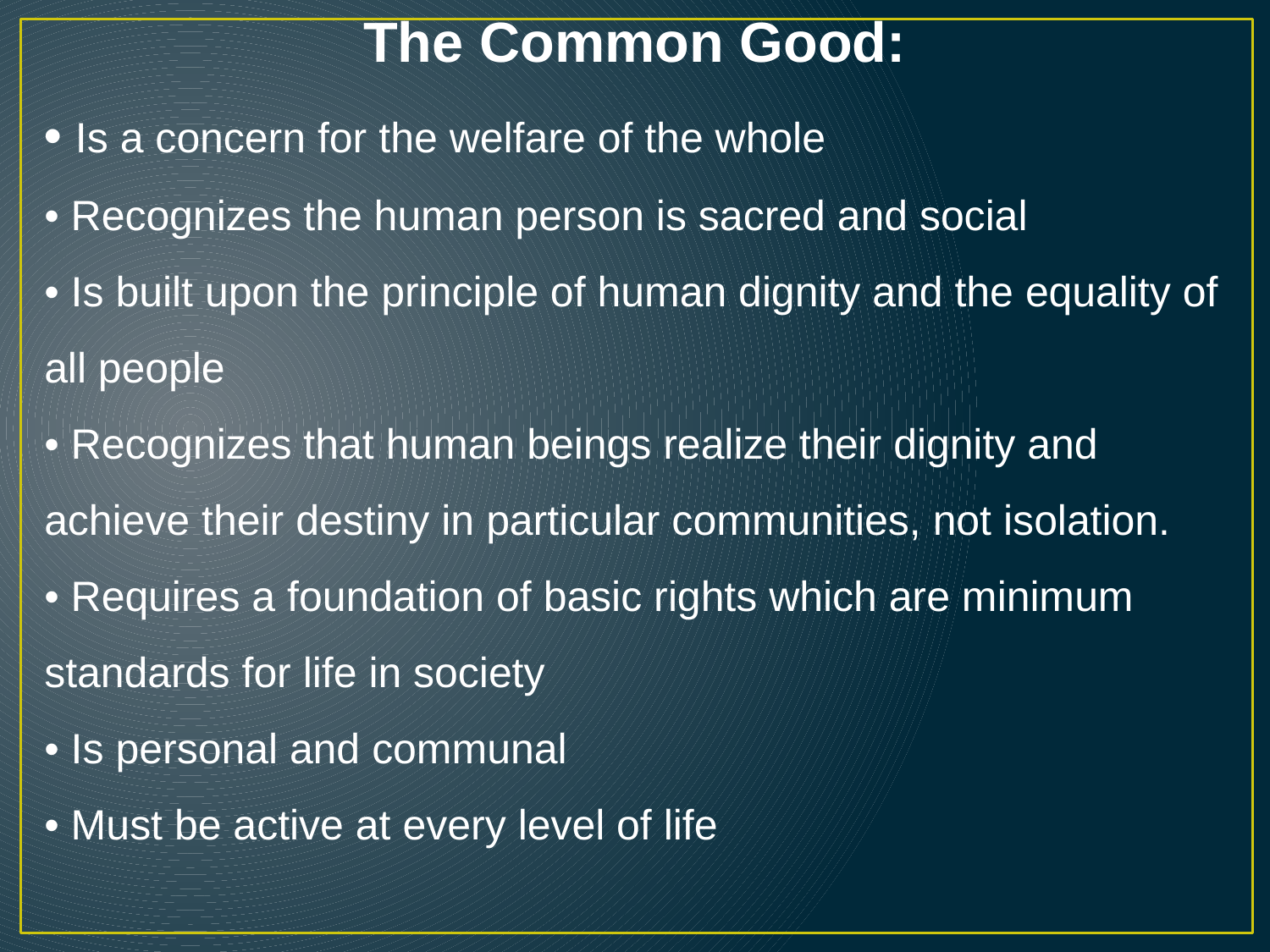

The Common Good:
• Is a concern for the welfare of the whole
• Recognizes the human person is sacred and social
• Is built upon the principle of human dignity and the equality of all people
• Recognizes that human beings realize their dignity and achieve their destiny in particular communities, not isolation.
• Requires a foundation of basic rights which are minimum standards for life in society
• Is personal and communal
• Must be active at every level of life